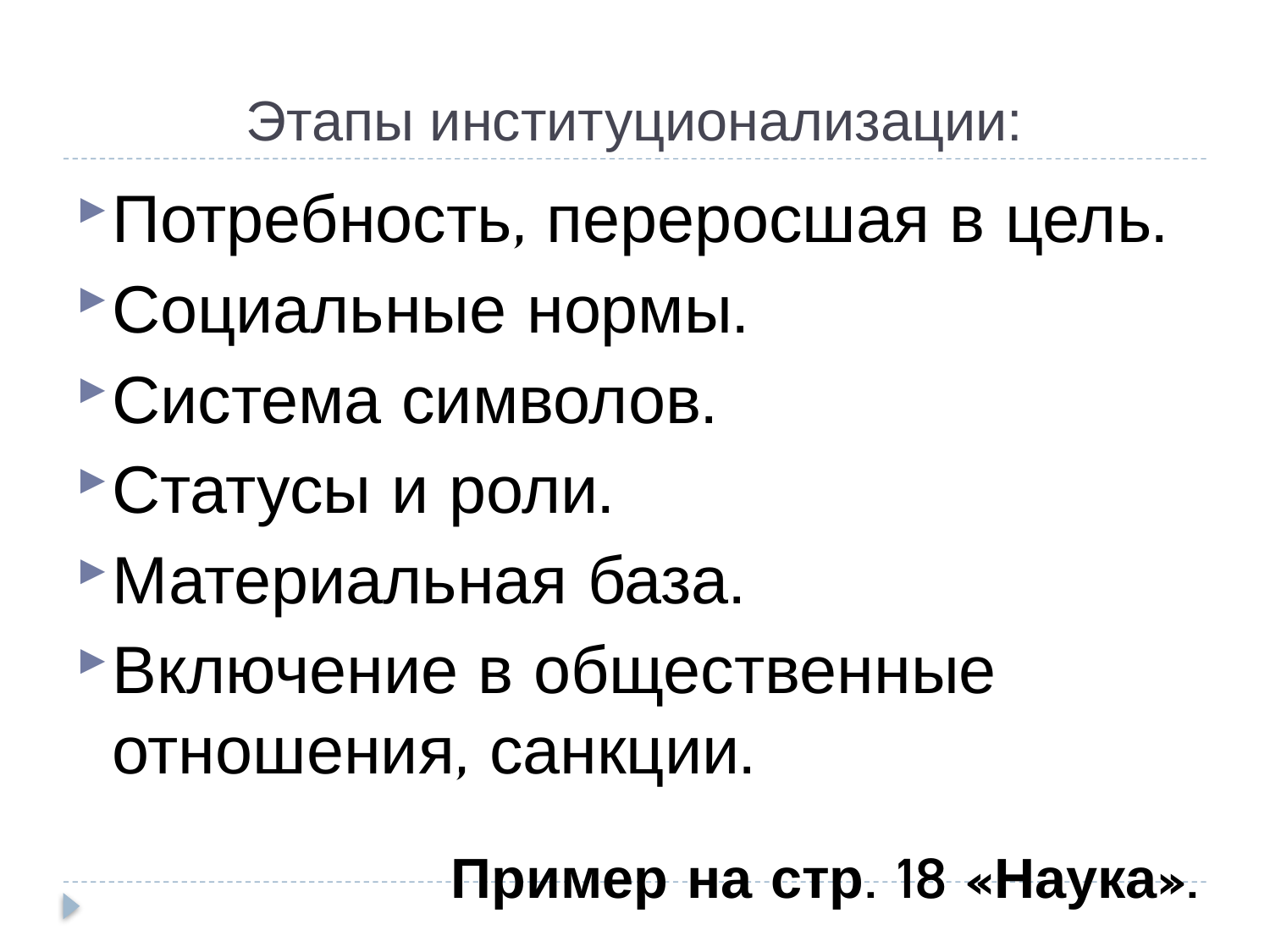

# Этапы институционализации:
Потребность, переросшая в цель.
Социальные нормы.
Система символов.
Статусы и роли.
Материальная база.
Включение в общественные отношения, санкции.
Пример на стр. 18 «Наука».